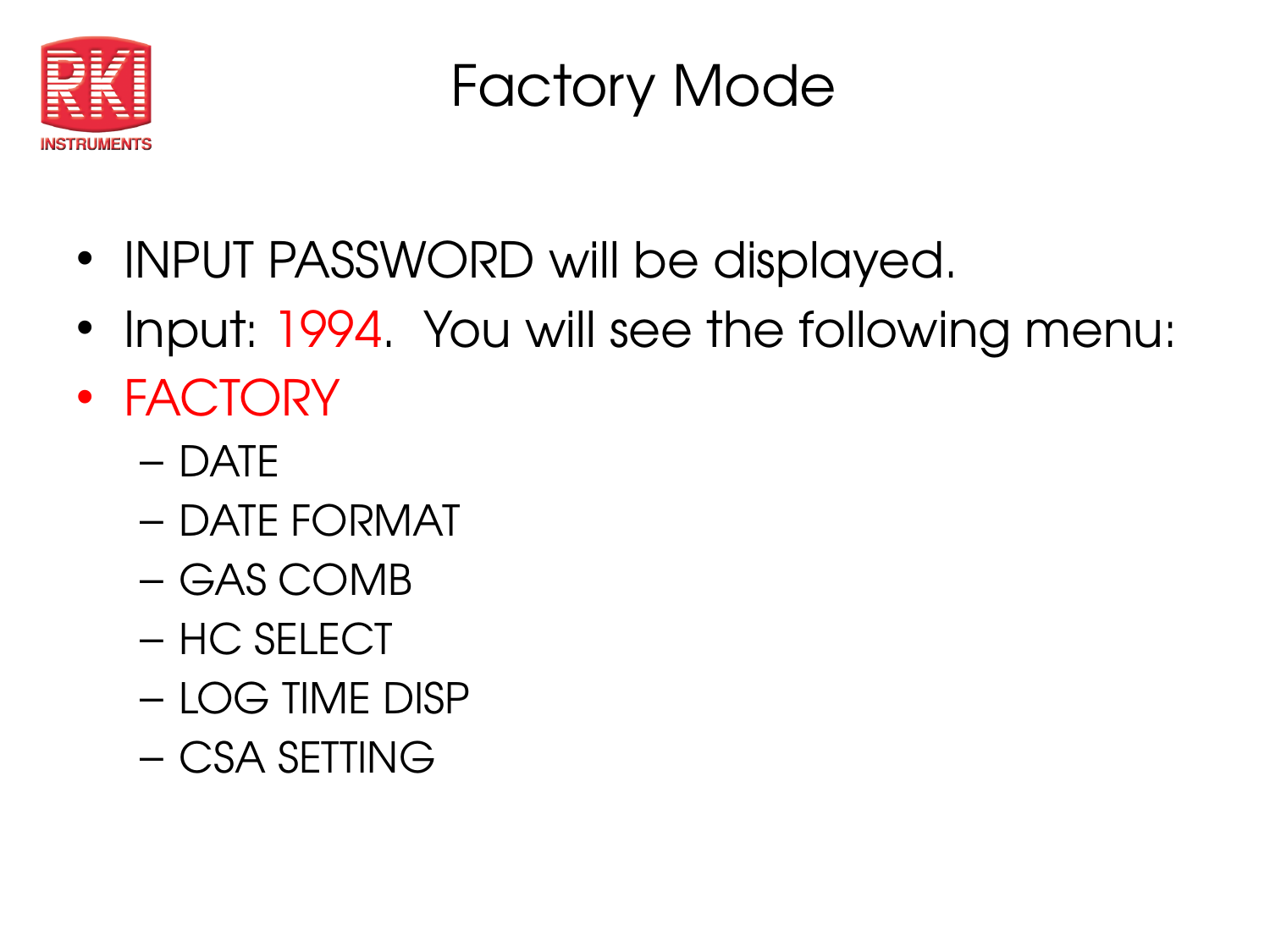

# Factory Mode
INPUT PASSWORD will be displayed.
Input: 1994.  You will see the following menu:
FACTORY
DATE
DATE FORMAT
GAS COMB
HC SELECT
LOG TIME DISP
CSA SETTING